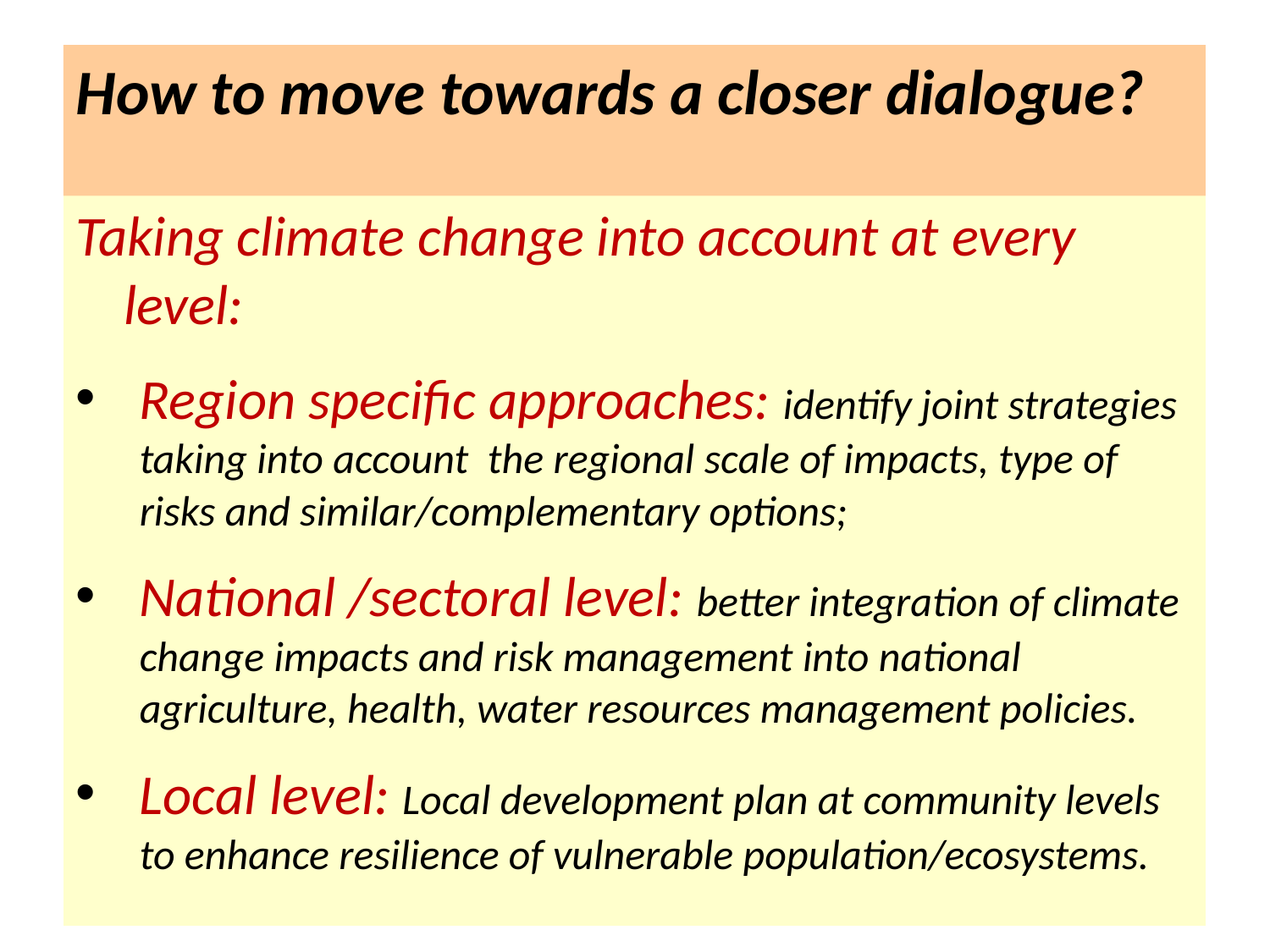

#
How to move towards a closer dialogue?
Taking climate change into account at every level:
Region specific approaches: identify joint strategies taking into account  the regional scale of impacts, type of risks and similar/complementary options;
National /sectoral level: better integration of climate change impacts and risk management into national agriculture, health, water resources management policies.
Local level: Local development plan at community levels to enhance resilience of vulnerable population/ecosystems.